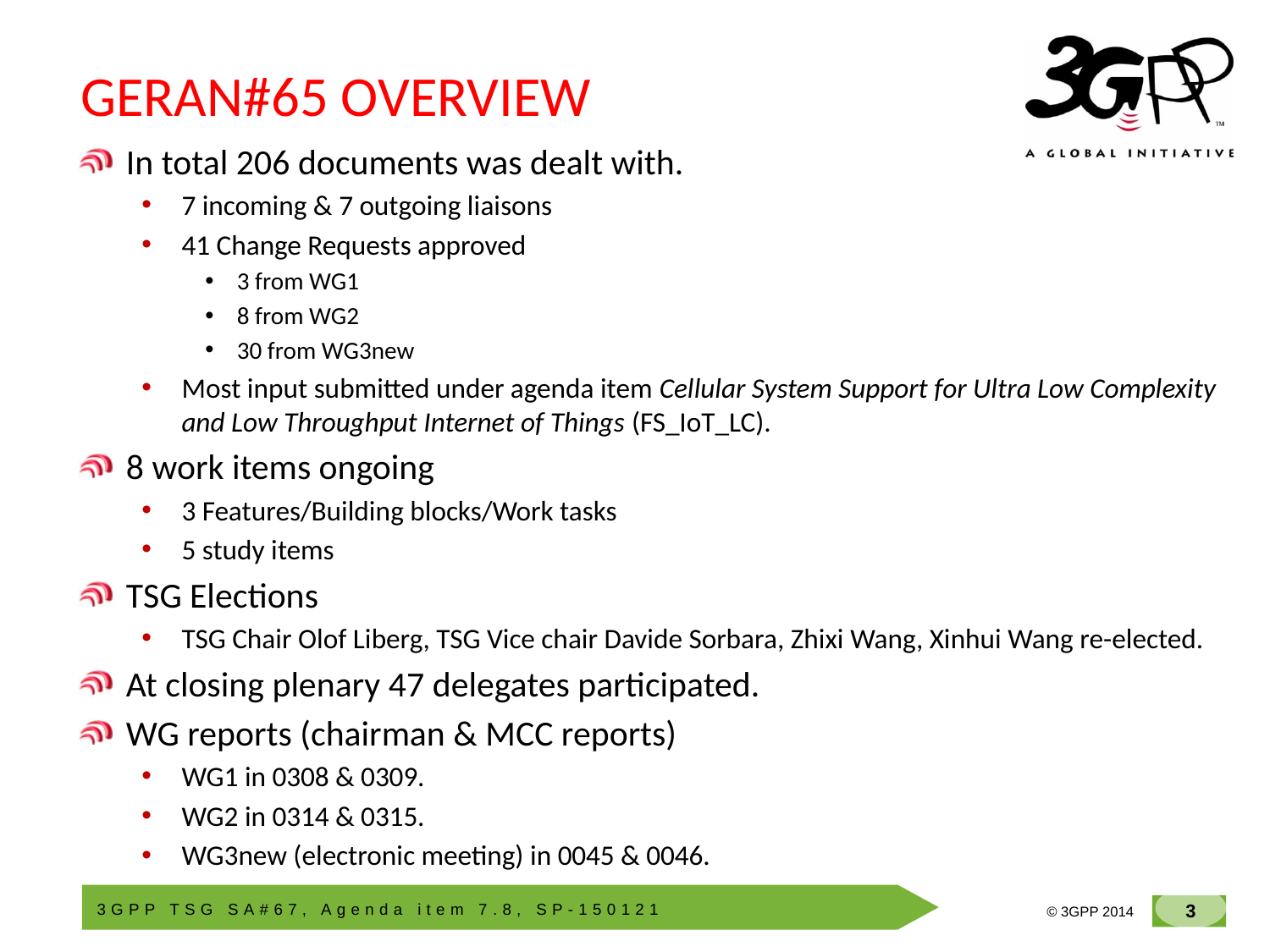

# GERAN#65 OVERVIEW
In total 206 documents was dealt with.
7 incoming & 7 outgoing liaisons
41 Change Requests approved
3 from WG1
8 from WG2
30 from WG3new
Most input submitted under agenda item Cellular System Support for Ultra Low Complexity and Low Throughput Internet of Things (FS_IoT_LC).
8 work items ongoing
3 Features/Building blocks/Work tasks
5 study items
TSG Elections
TSG Chair Olof Liberg, TSG Vice chair Davide Sorbara, Zhixi Wang, Xinhui Wang re-elected.
At closing plenary 47 delegates participated.
WG reports (chairman & MCC reports)
WG1 in 0308 & 0309.
WG2 in 0314 & 0315.
WG3new (electronic meeting) in 0045 & 0046.